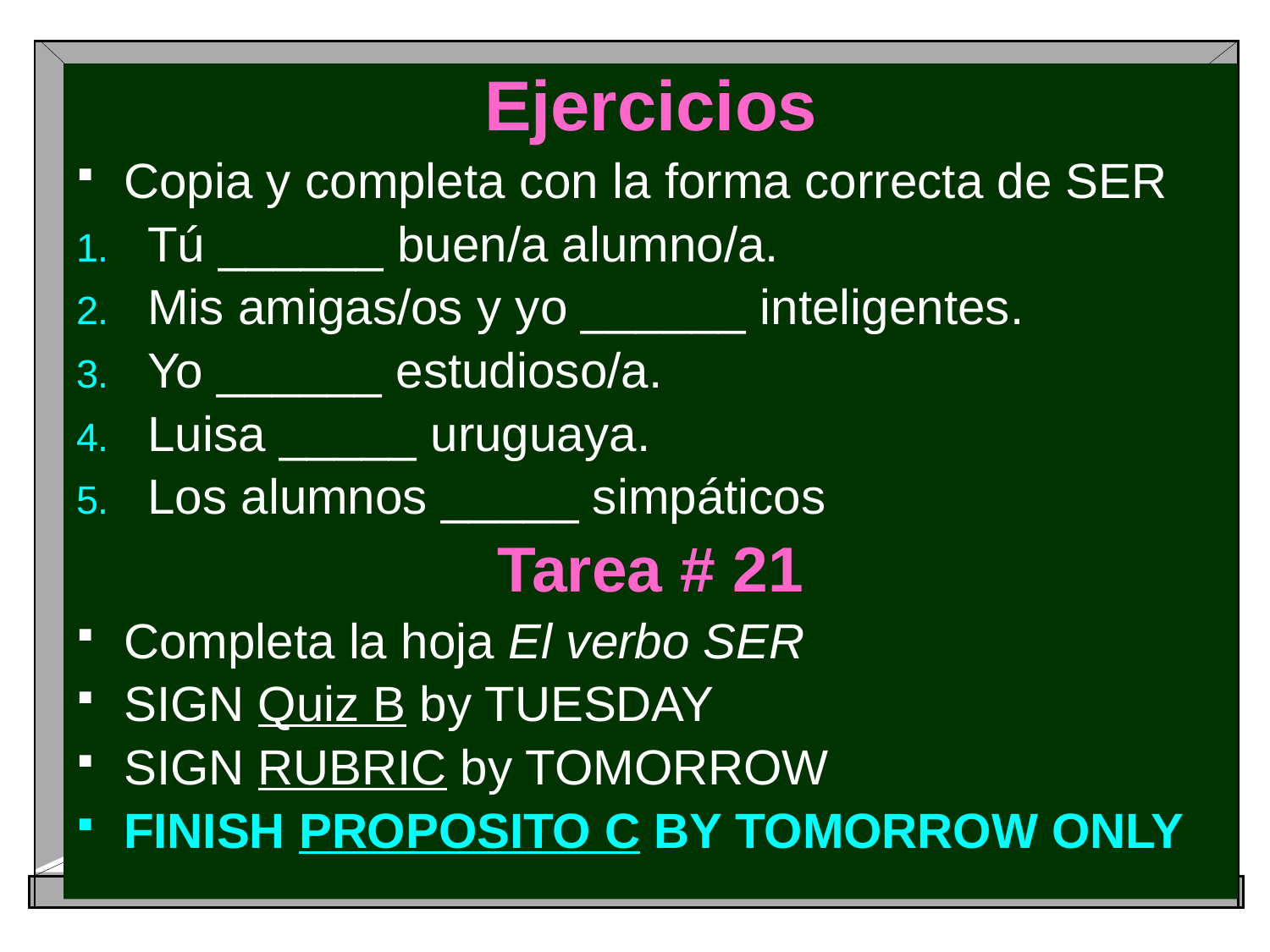

Ejercicios
Copia y completa con la forma correcta de SER
Tú ______ buen/a alumno/a.
Mis amigas/os y yo ______ inteligentes.
Yo ______ estudioso/a.
Luisa _____ uruguaya.
Los alumnos _____ simpáticos
Tarea # 21
Completa la hoja El verbo SER
SIGN Quiz B by TUESDAY
SIGN RUBRIC by TOMORROW
FINISH PROPOSITO C BY TOMORROW ONLY